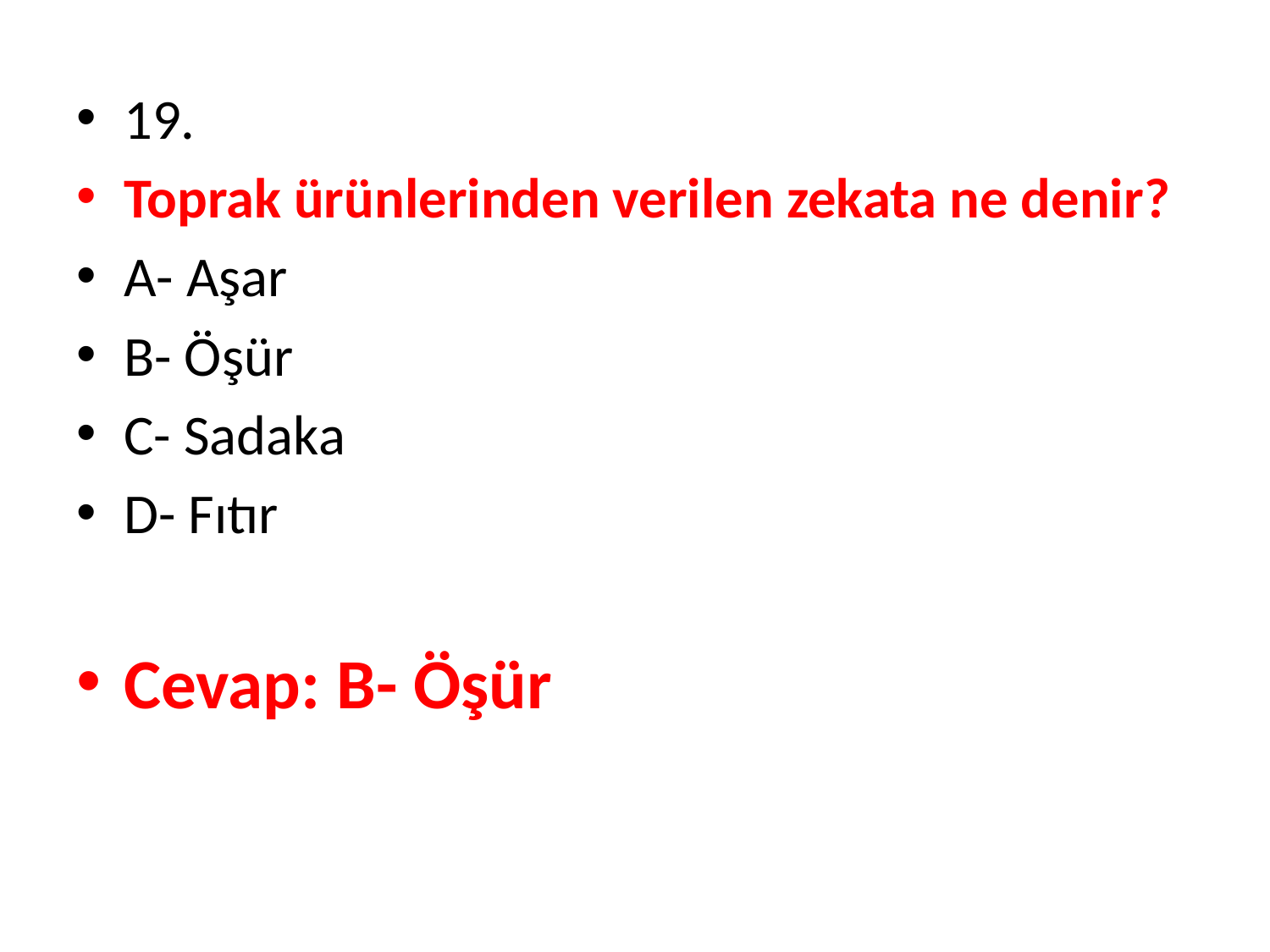

19.
Toprak ürünlerinden verilen zekata ne denir?
A- Aşar
B- Öşür
C- Sadaka
D- Fıtır

Cevap: B- Öşür